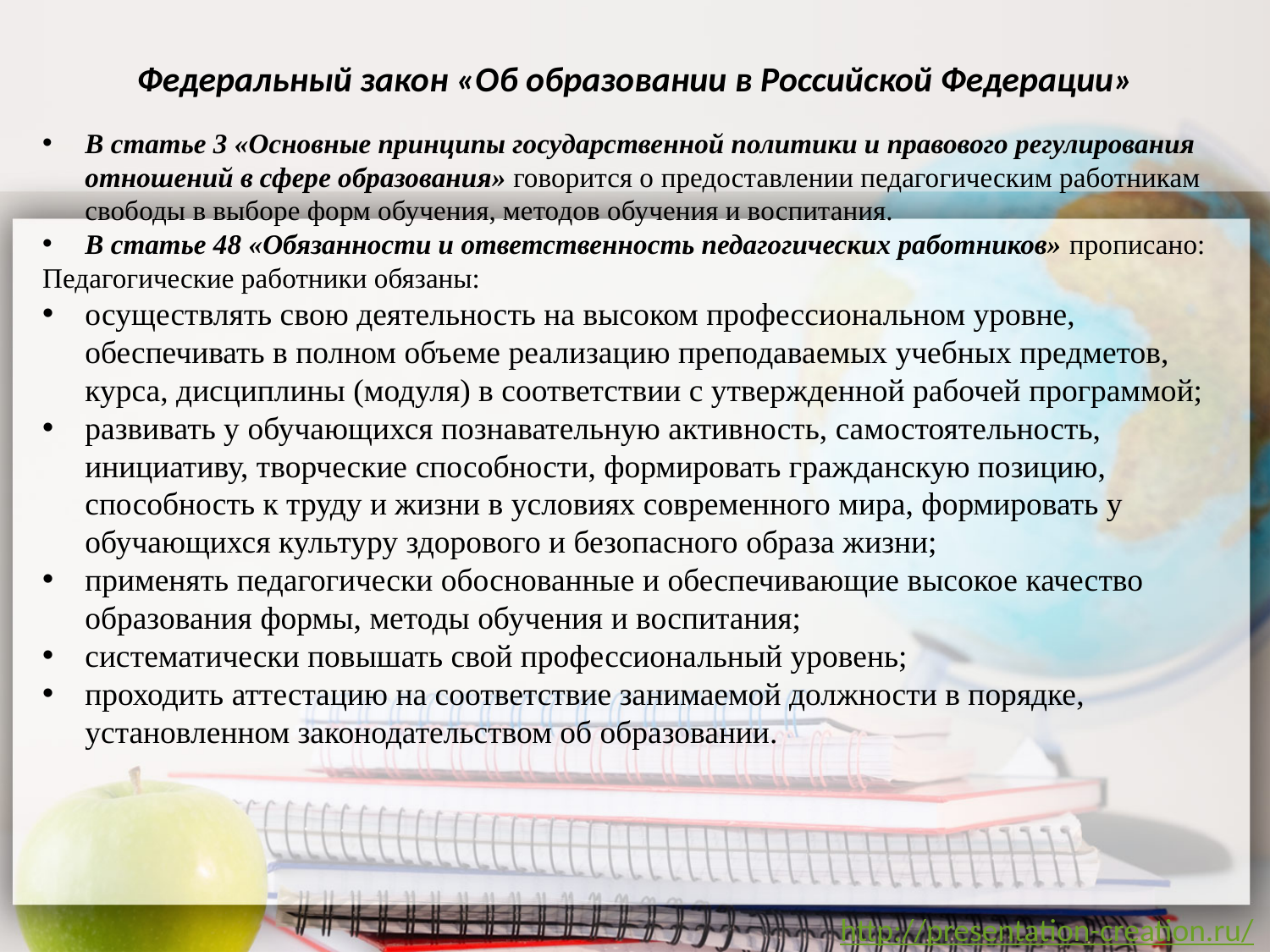

# Федеральный закон «Об образовании в Российской Федерации»
В статье 3 «Основные принципы государственной политики и правового регулирования отношений в сфере образования» говорится о предоставлении педагогическим работникам свободы в выборе форм обучения, методов обучения и воспитания.
В статье 48 «Обязанности и ответственность педагогических работников» прописано:
Педагогические работники обязаны:
осуществлять свою деятельность на высоком профессиональном уровне, обеспечивать в полном объеме реализацию преподаваемых учебных предметов, курса, дисциплины (модуля) в соответствии с утвержденной рабочей программой;
развивать у обучающихся познавательную активность, самостоятельность, инициативу, творческие способности, формировать гражданскую позицию, способность к труду и жизни в условиях современного мира, формировать у обучающихся культуру здорового и безопасного образа жизни;
применять педагогически обоснованные и обеспечивающие высокое качество образования формы, методы обучения и воспитания;
систематически повышать свой профессиональный уровень;
проходить аттестацию на соответствие занимаемой должности в порядке, установленном законодательством об образовании.